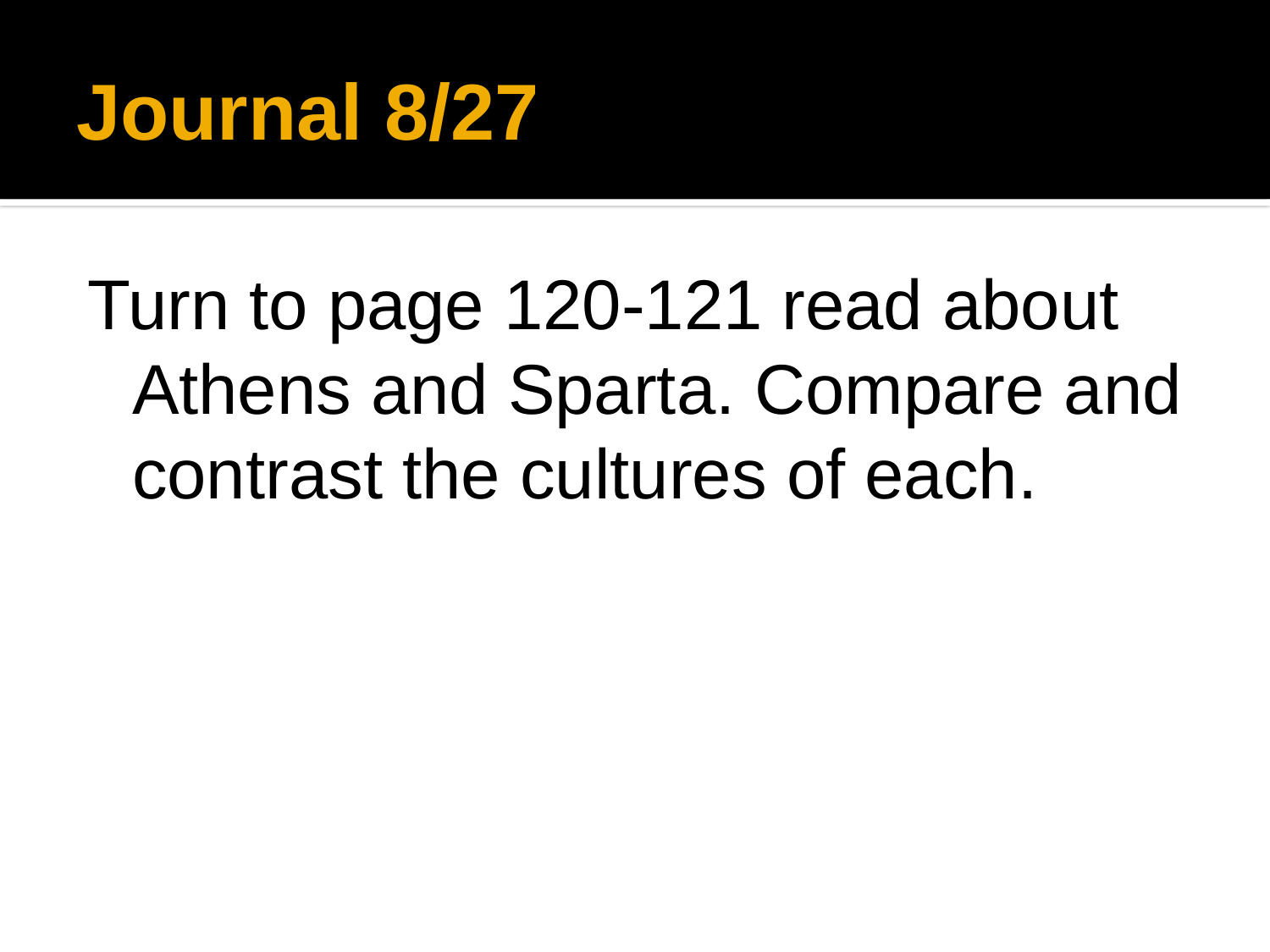

# Journal 8/27
Turn to page 120-121 read about Athens and Sparta. Compare and contrast the cultures of each.